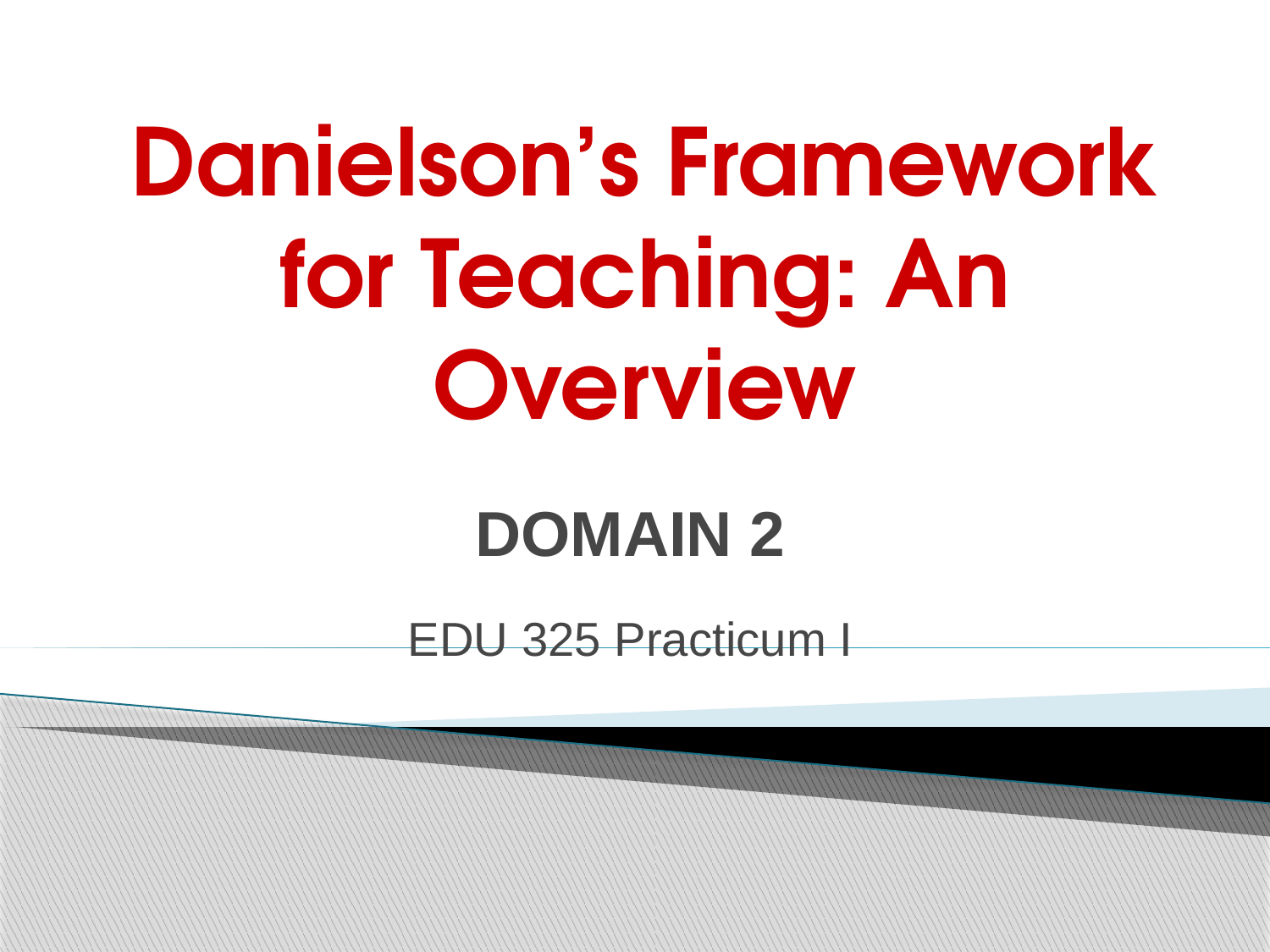

# Danielson’s Framework for Teaching: An Overview
DOMAIN 2

EDU 325 Practicum I